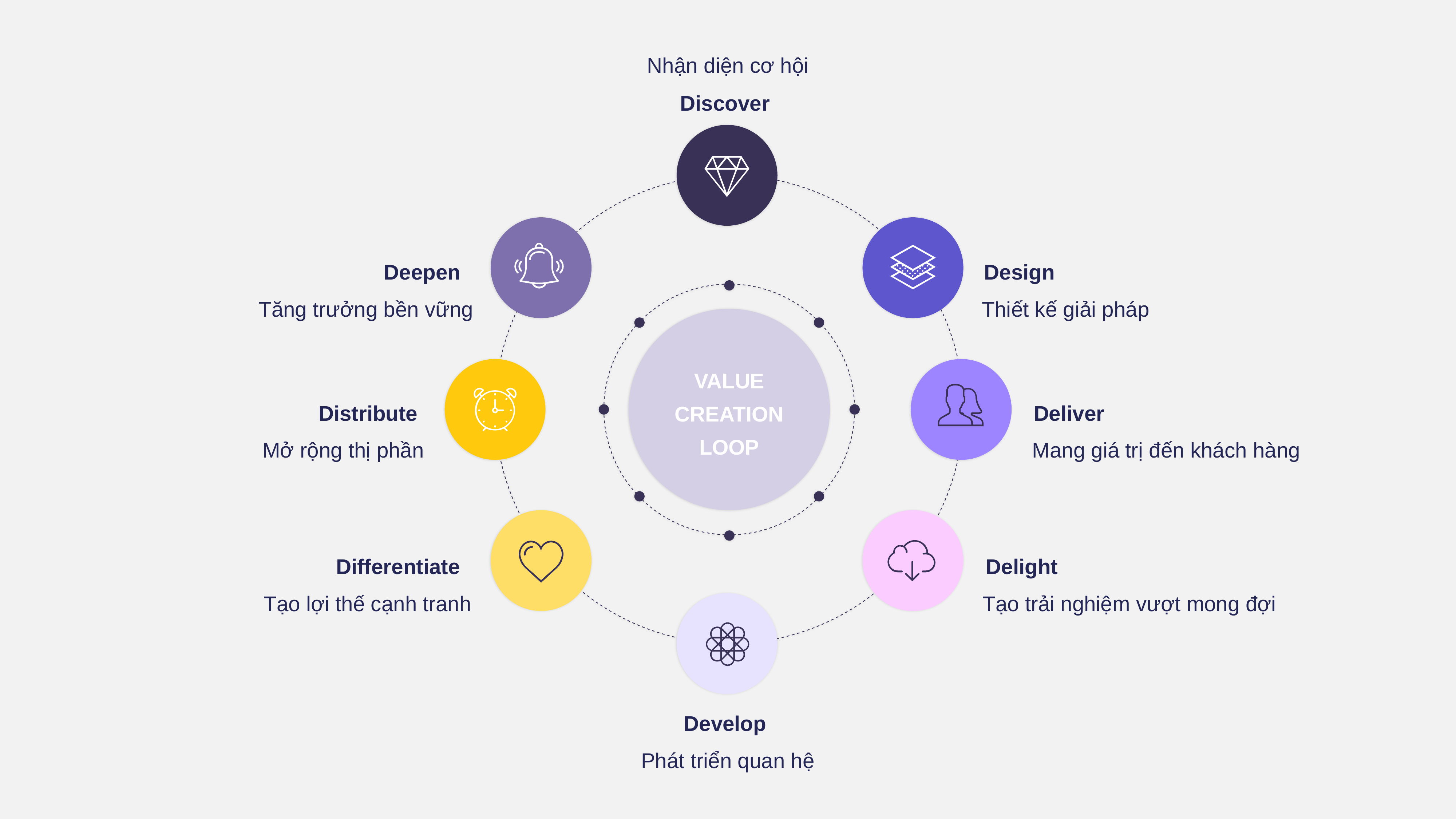

Nhận diện cơ hội
Discover

Deepen
Design

Tăng trưởng bền vững
Thiết kế giải pháp

VALUE CREATION LOOP

Distribute
Deliver

Mở rộng thị phần
Mang giá trị đến khách hàng

Differentiate
Delight
Tạo lợi thế cạnh tranh
Tạo trải nghiệm vượt mong đợi

Develop
Phát triển quan hệ